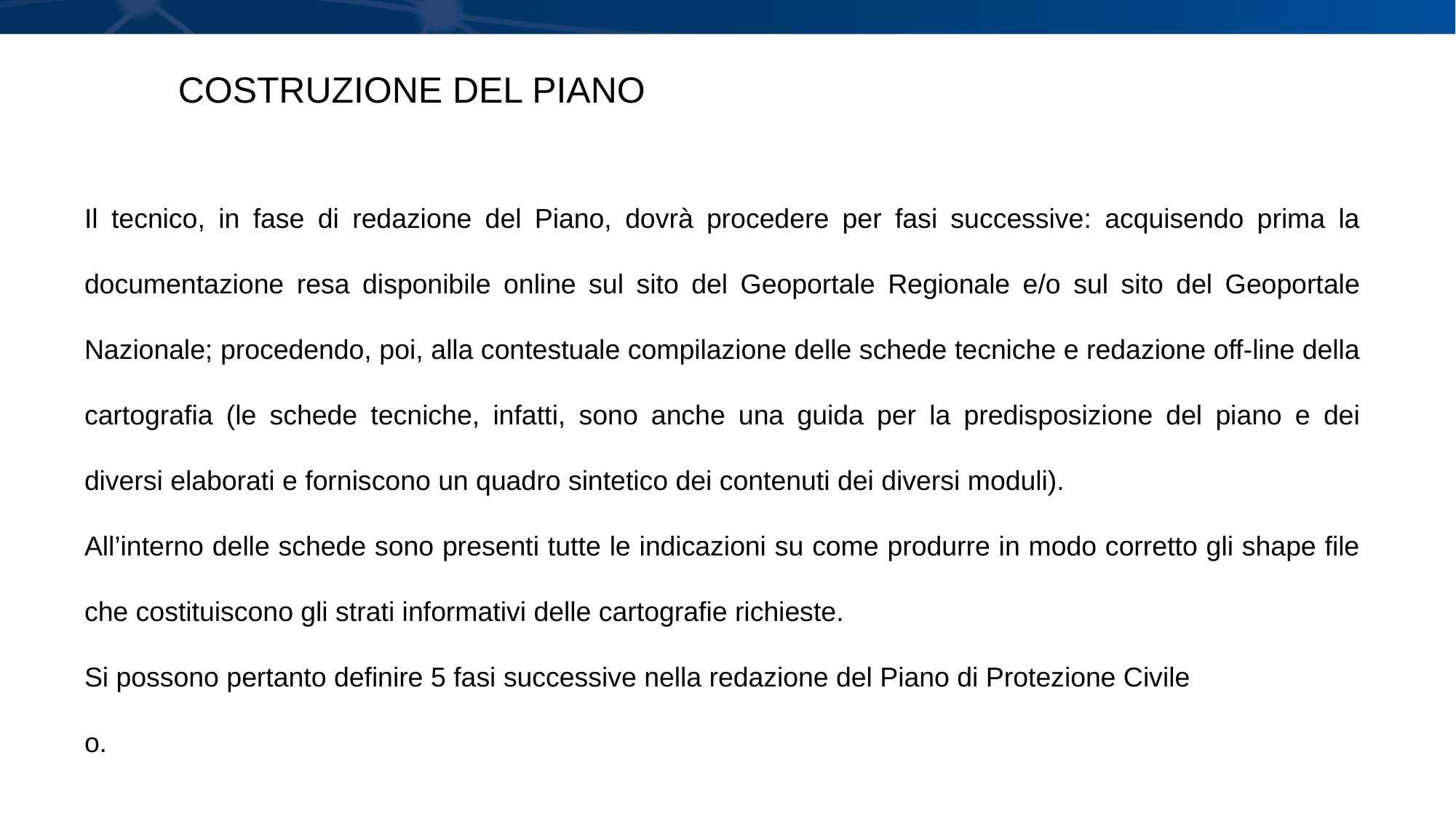

COSTRUZIONE DEL PIANO
Il tecnico, in fase di redazione del Piano, dovrà procedere per fasi successive: acquisendo prima la documentazione resa disponibile online sul sito del Geoportale Regionale e/o sul sito del Geoportale Nazionale; procedendo, poi, alla contestuale compilazione delle schede tecniche e redazione off-line della cartografia (le schede tecniche, infatti, sono anche una guida per la predisposizione del piano e dei diversi elaborati e forniscono un quadro sintetico dei contenuti dei diversi moduli).
All’interno delle schede sono presenti tutte le indicazioni su come produrre in modo corretto gli shape file che costituiscono gli strati informativi delle cartografie richieste.
Si possono pertanto definire 5 fasi successive nella redazione del Piano di Protezione Civile
o.